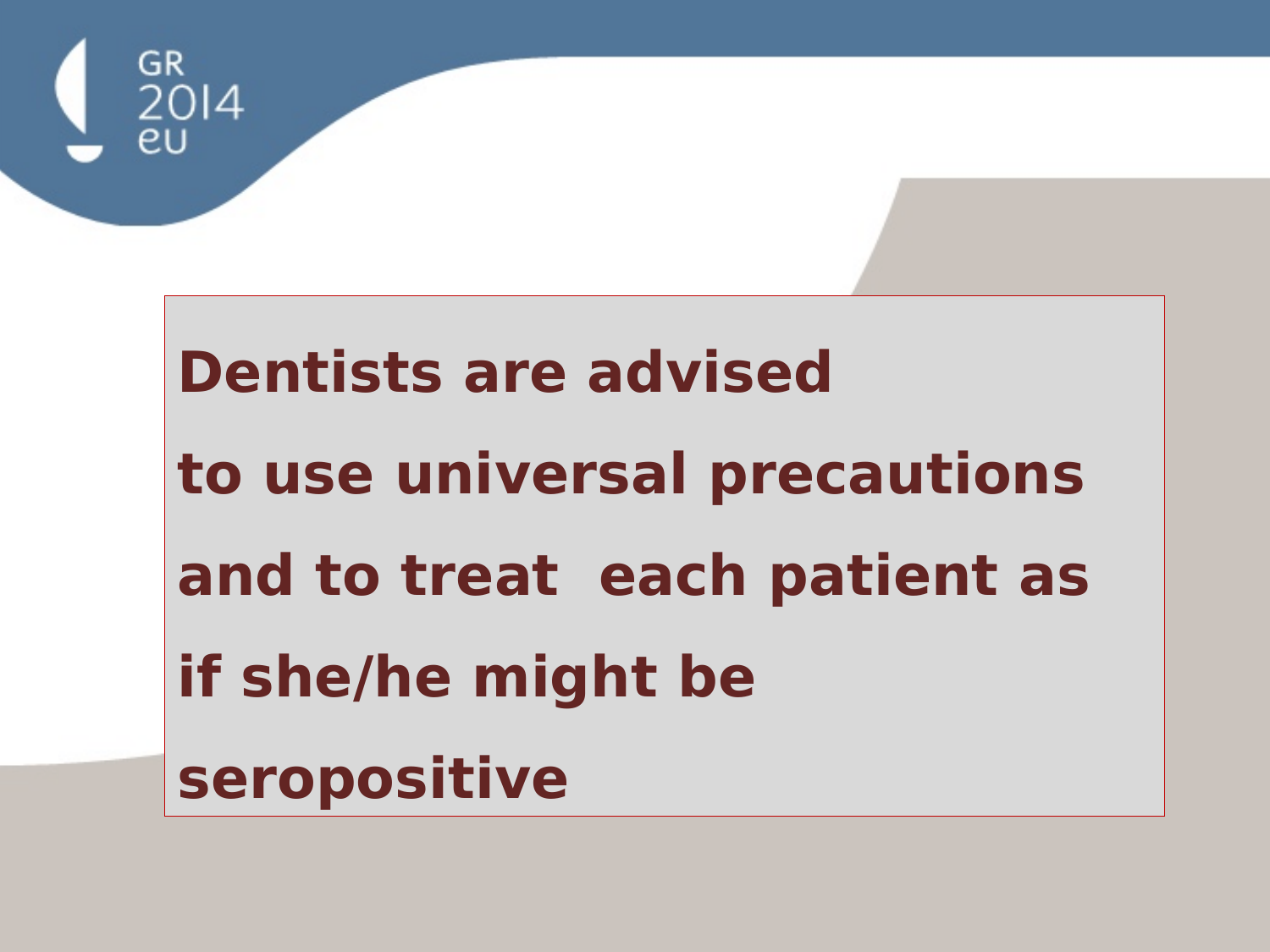

Dentists are advised
to use universal precautions and to treat  each patient as if she/he might be seropositive